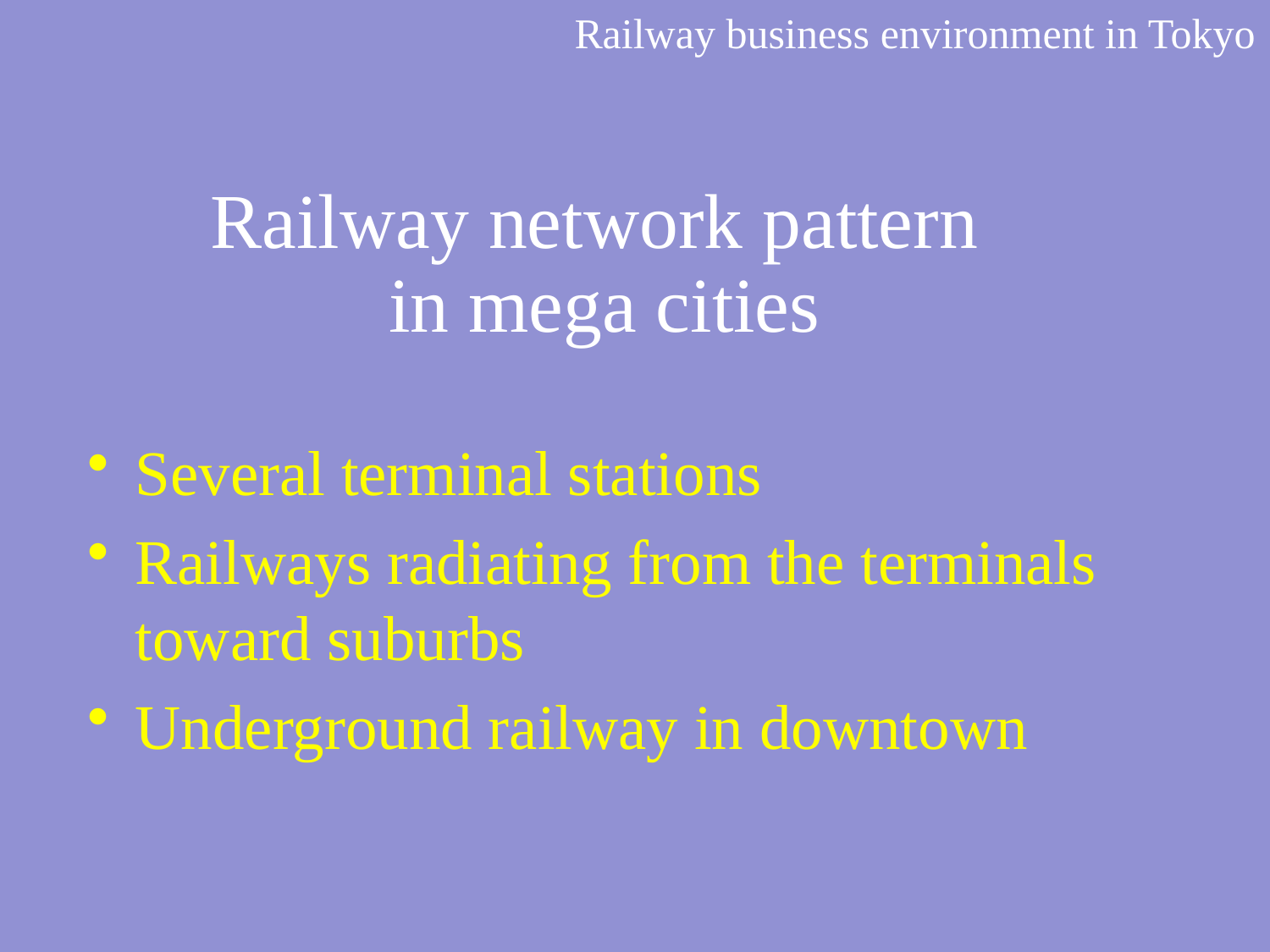

Railway business environment in Tokyo
# Railway network pattern in mega cities
Several terminal stations
Railways radiating from the terminals toward suburbs
Underground railway in downtown